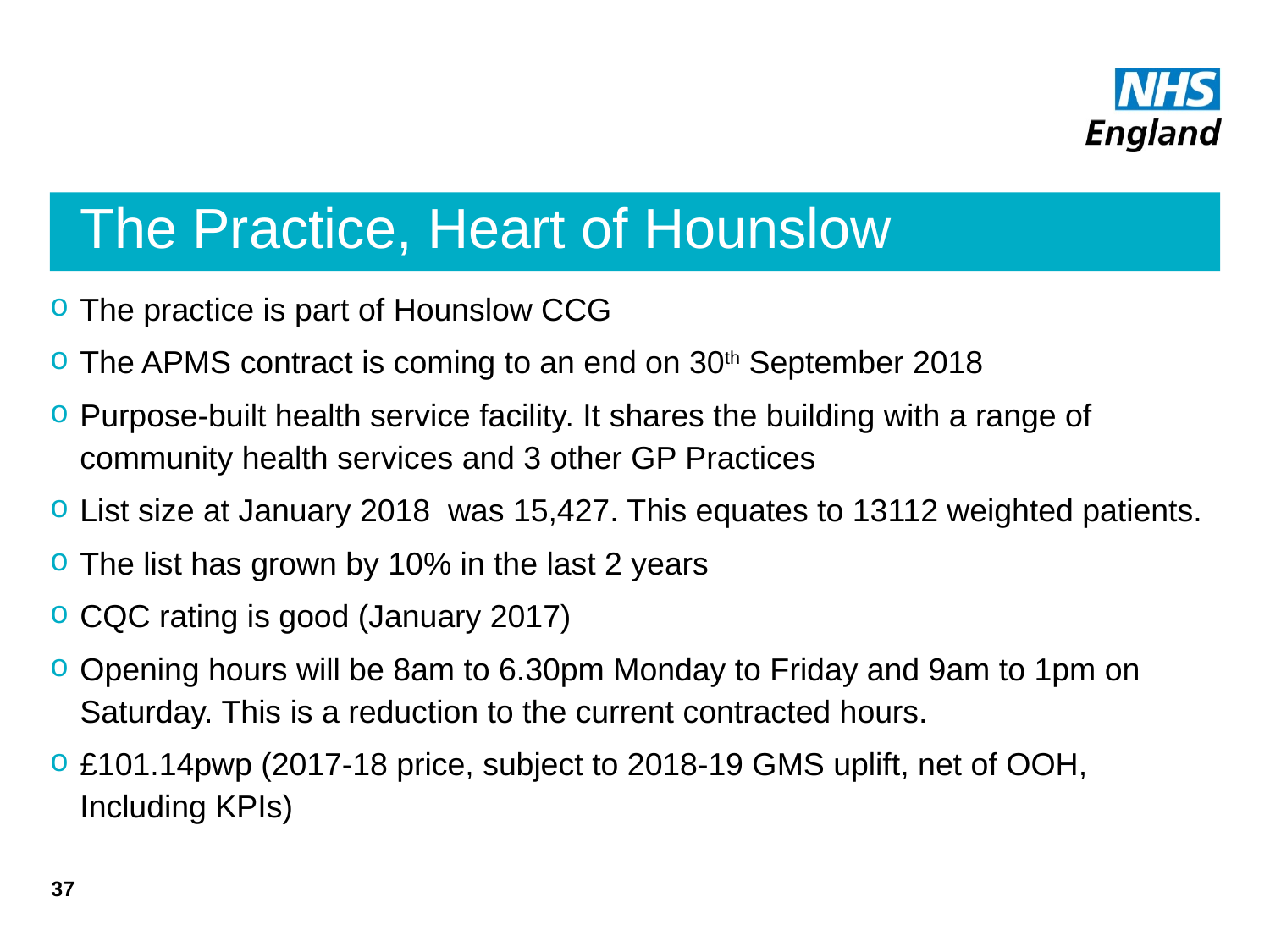

# The Practice, Heart of Hounslow
The practice is part of Hounslow CCG
The APMS contract is coming to an end on 30th September 2018
Purpose-built health service facility. It shares the building with a range of community health services and 3 other GP Practices
List size at January 2018  was 15,427. This equates to 13112 weighted patients.
The list has grown by 10% in the last 2 years
CQC rating is good (January 2017)
Opening hours will be 8am to 6.30pm Monday to Friday and 9am to 1pm on Saturday. This is a reduction to the current contracted hours.
£101.14pwp (2017-18 price, subject to 2018-19 GMS uplift, net of OOH, Including KPIs)

37